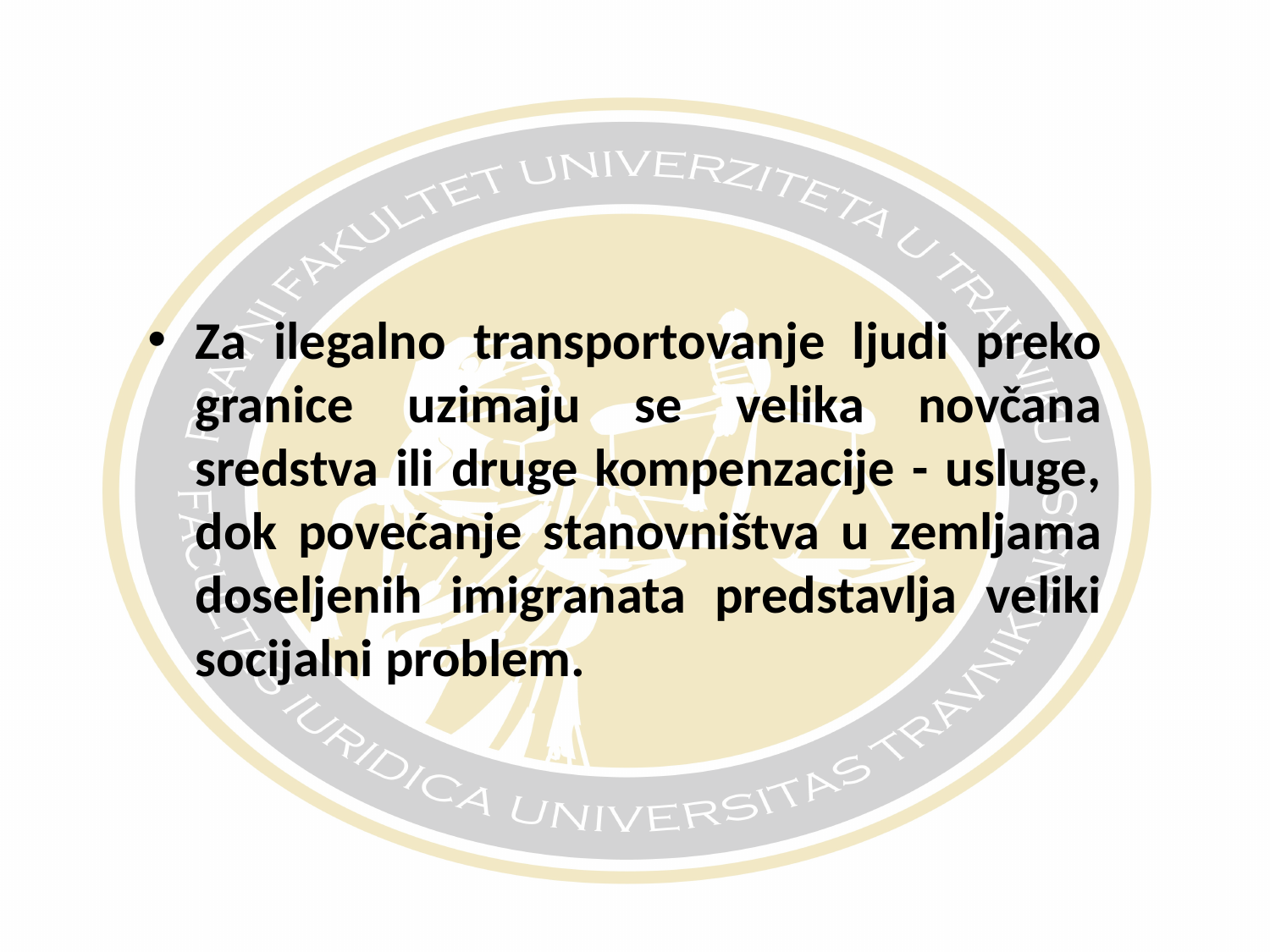

#
Za ilegalno transportovanje ljudi preko granice uzimaju se velika novčana sredstva ili druge kompenzacije - usluge, dok povećanje stanovništva u zemljama doseljenih imigranata predstavlja veliki socijalni problem.